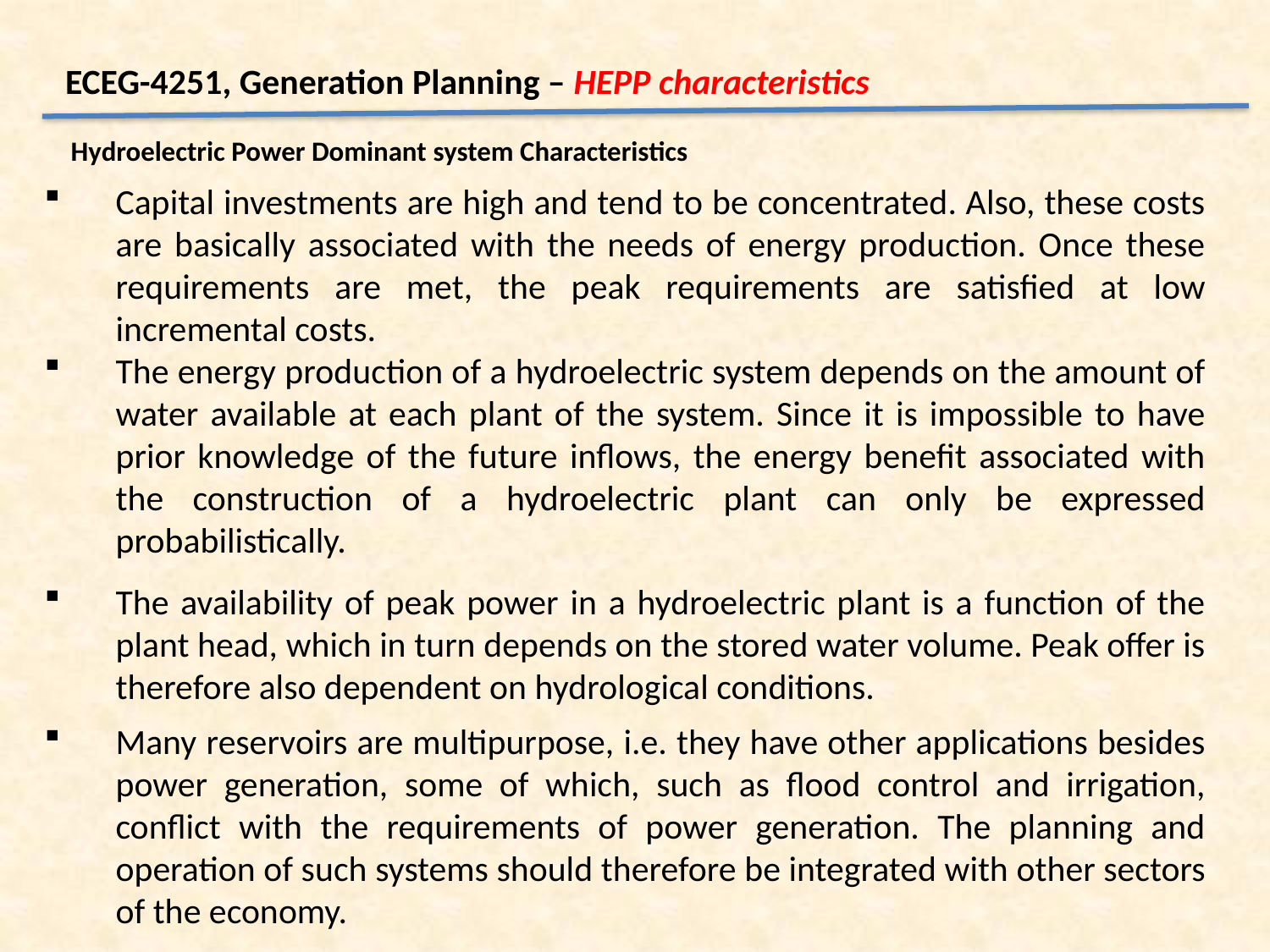

ECEG-4251, Generation Planning – HEPP characteristics
Hydroelectric Power Dominant system Characteristics
Capital investments are high and tend to be concentrated. Also, these costs are basically associated with the needs of energy production. Once these requirements are met, the peak requirements are satisfied at low incremental costs.
The energy production of a hydroelectric system depends on the amount of water available at each plant of the system. Since it is impossible to have prior knowledge of the future inflows, the energy benefit associated with the construction of a hydroelectric plant can only be expressed probabilistically.

The availability of peak power in a hydroelectric plant is a function of the plant head, which in turn depends on the stored water volume. Peak offer is therefore also dependent on hydrological conditions.

Many reservoirs are multipurpose, i.e. they have other applications besides power generation, some of which, such as flood control and irrigation, conflict with the requirements of power generation. The planning and operation of such systems should therefore be integrated with other sectors of the economy.